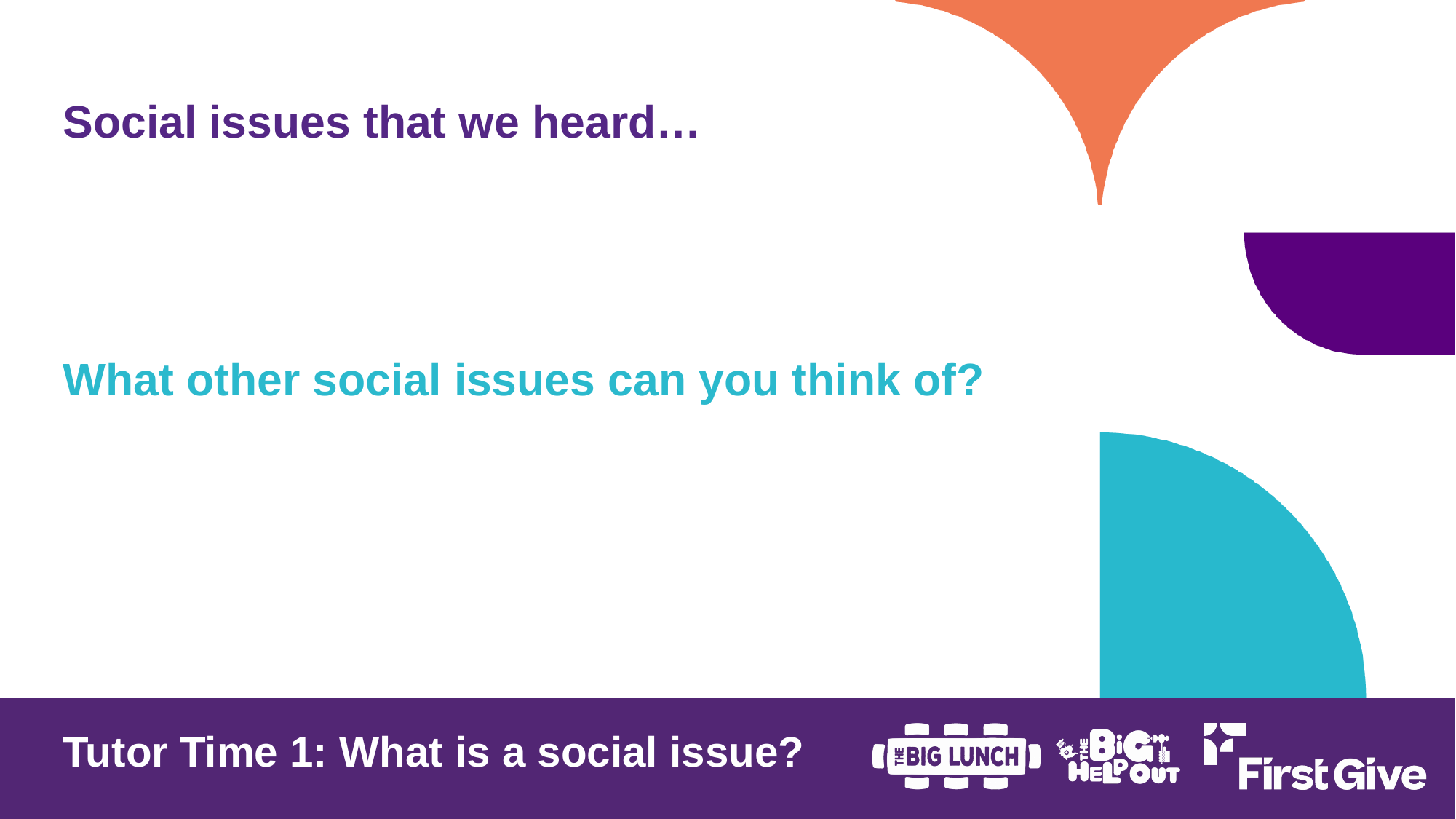

Social issues that we heard…

What other social issues can you think of?

Tutor Time 1: What is a social issue?